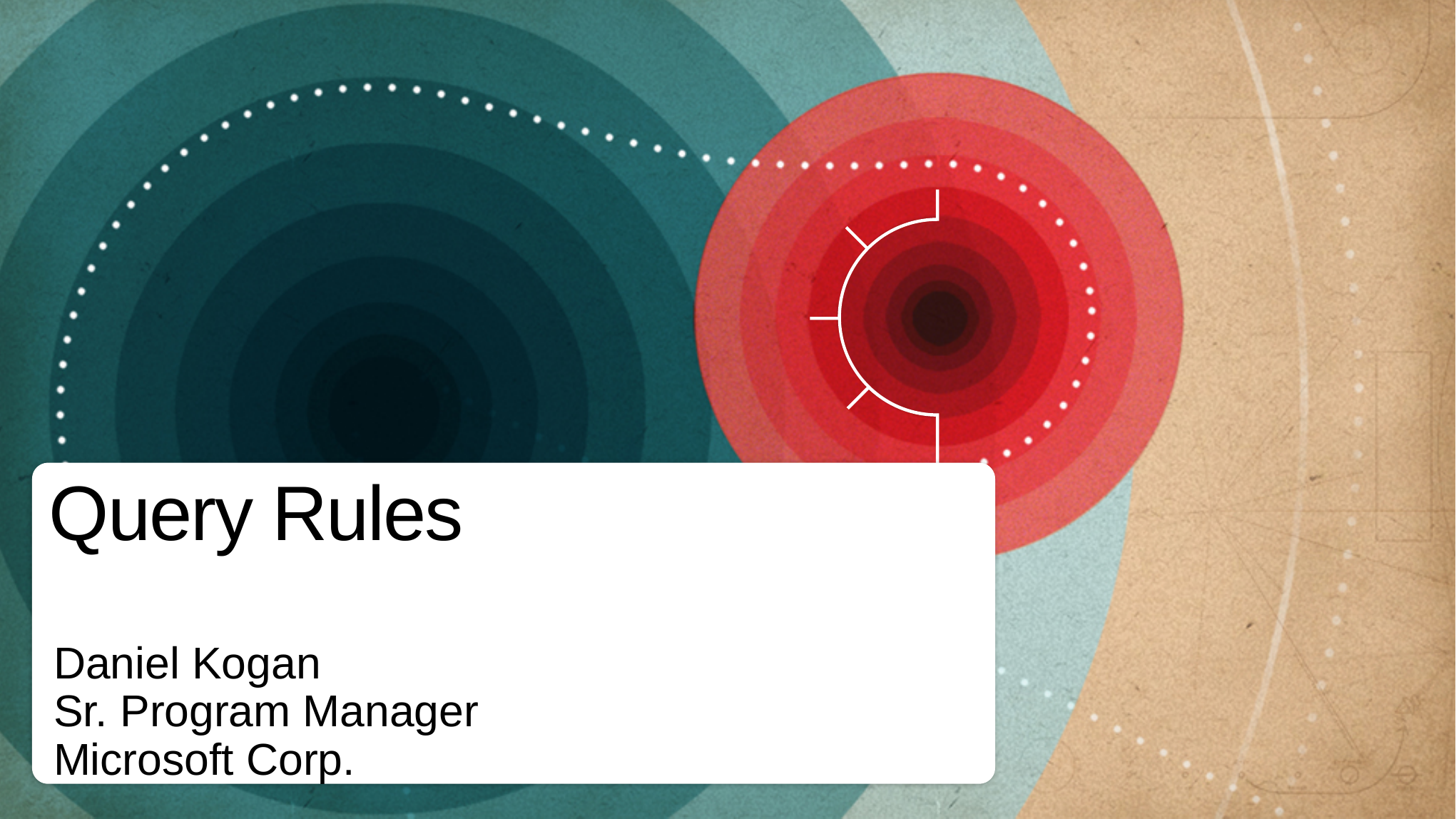

# Query Rules
Daniel Kogan
Sr. Program Manager
Microsoft Corp.